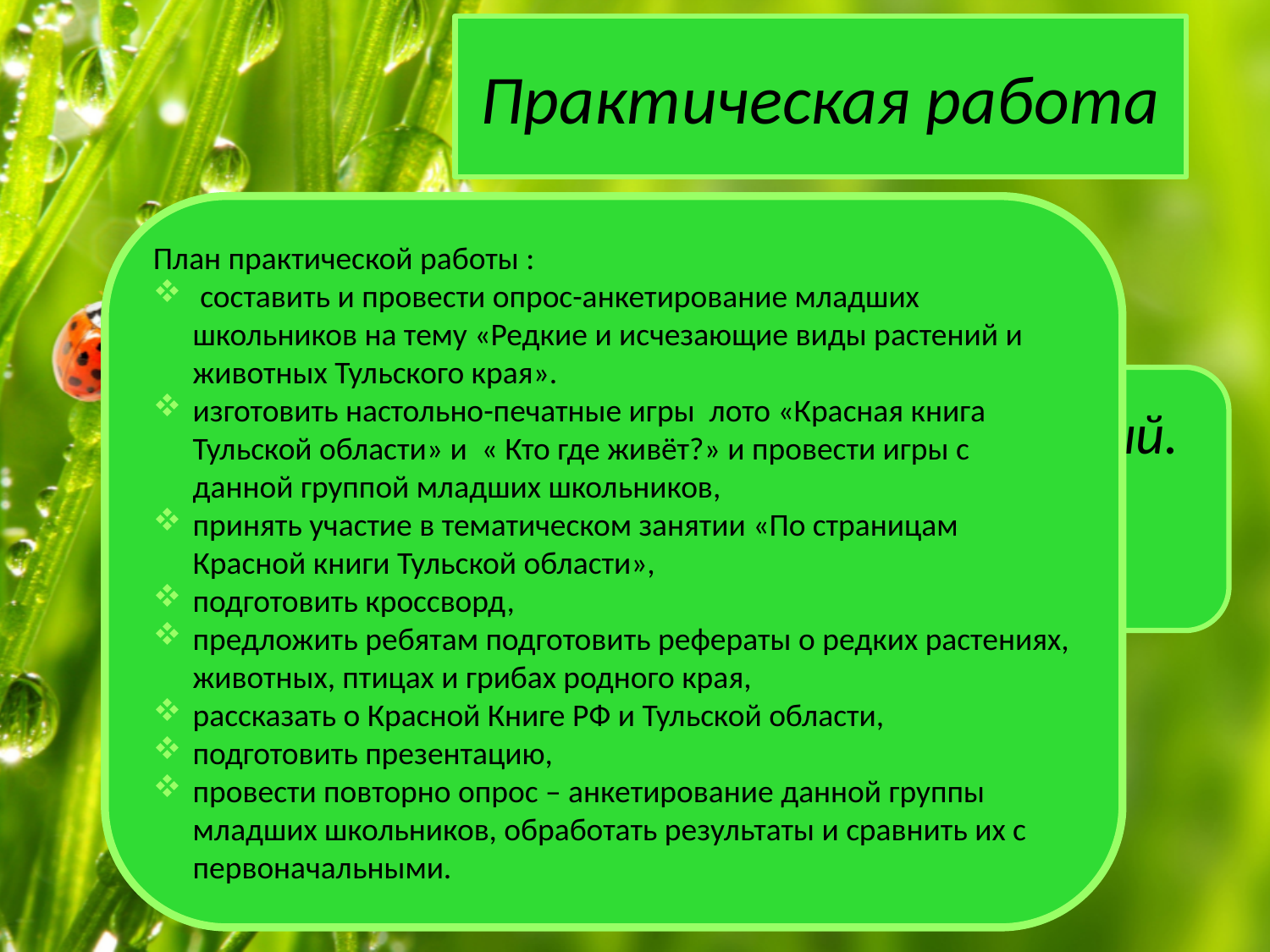

# Практическая работа
План практической работы :
 составить и провести опрос-анкетирование младших школьников на тему «Редкие и исчезающие виды растений и животных Тульского края».
изготовить настольно-печатные игры  лото «Красная книга Тульской области» и  « Кто где живёт?» и провести игры с данной группой младших школьников,
принять участие в тематическом занятии «По страницам Красной книги Тульской области»,
подготовить кроссворд,
предложить ребятам подготовить рефераты о редких растениях, животных, птицах и грибах родного края,
рассказать о Красной Книге РФ и Тульской области,
подготовить презентацию,
провести повторно опрос – анкетирование данной группы младших школьников, обработать результаты и сравнить их с первоначальными.
1 этап – стартовый. Результаты
опрос-анкеты.